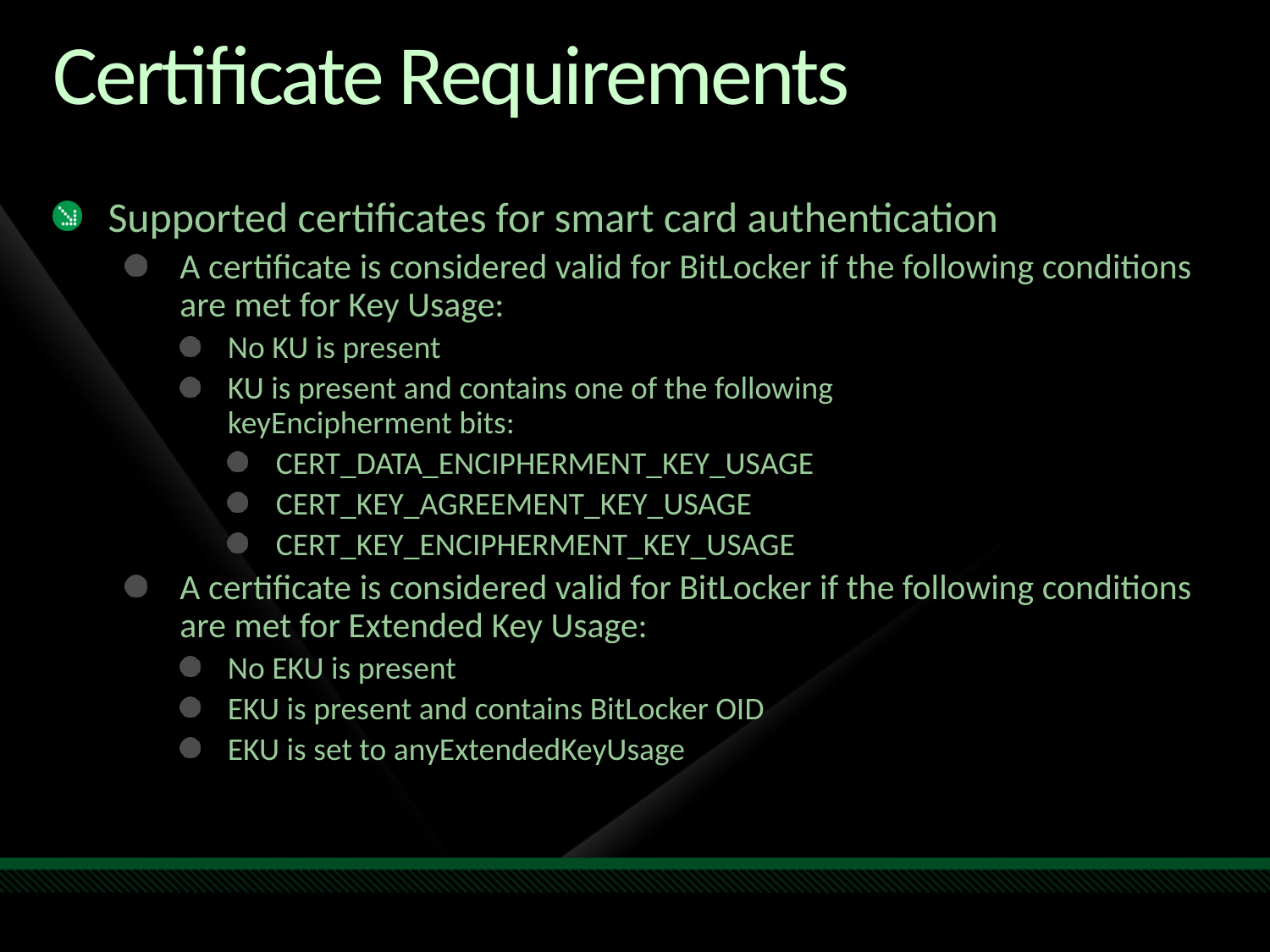

# Certificate Requirements
Supported certificates for smart card authentication
A certificate is considered valid for BitLocker if the following conditions are met for Key Usage:
No KU is present
KU is present and contains one of the following
keyEncipherment bits:
CERT_DATA_ENCIPHERMENT_KEY_USAGE
CERT_KEY_AGREEMENT_KEY_USAGE
CERT_KEY_ENCIPHERMENT_KEY_USAGE
A certificate is considered valid for BitLocker if the following conditions are met for Extended Key Usage:
No EKU is present
EKU is present and contains BitLocker OID
EKU is set to anyExtendedKeyUsage